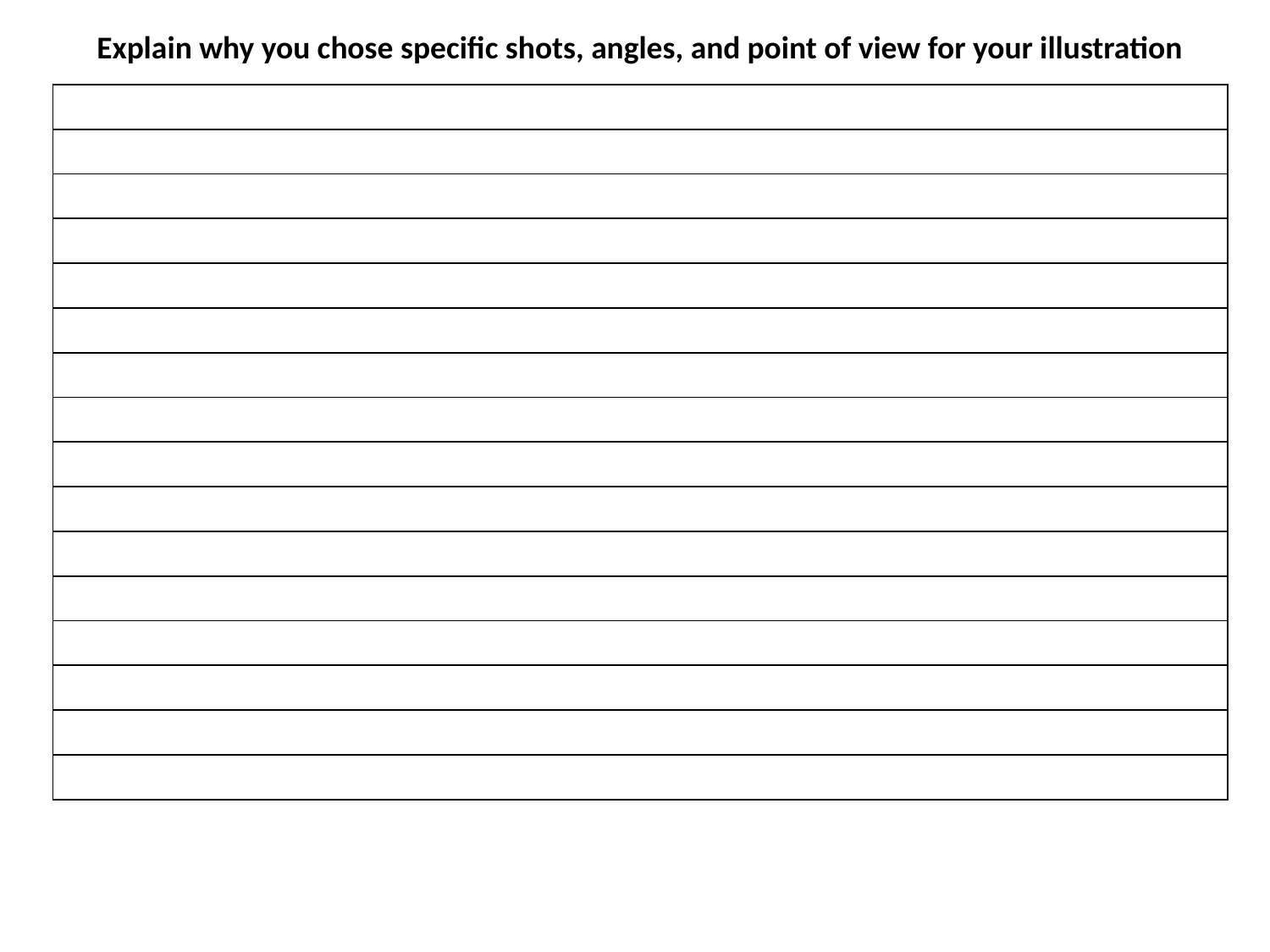

Explain why you chose specific shots, angles, and point of view for your illustration
|  |
| --- |
|  |
|  |
|  |
|  |
|  |
|  |
|  |
|  |
|  |
|  |
|  |
|  |
|  |
|  |
|  |